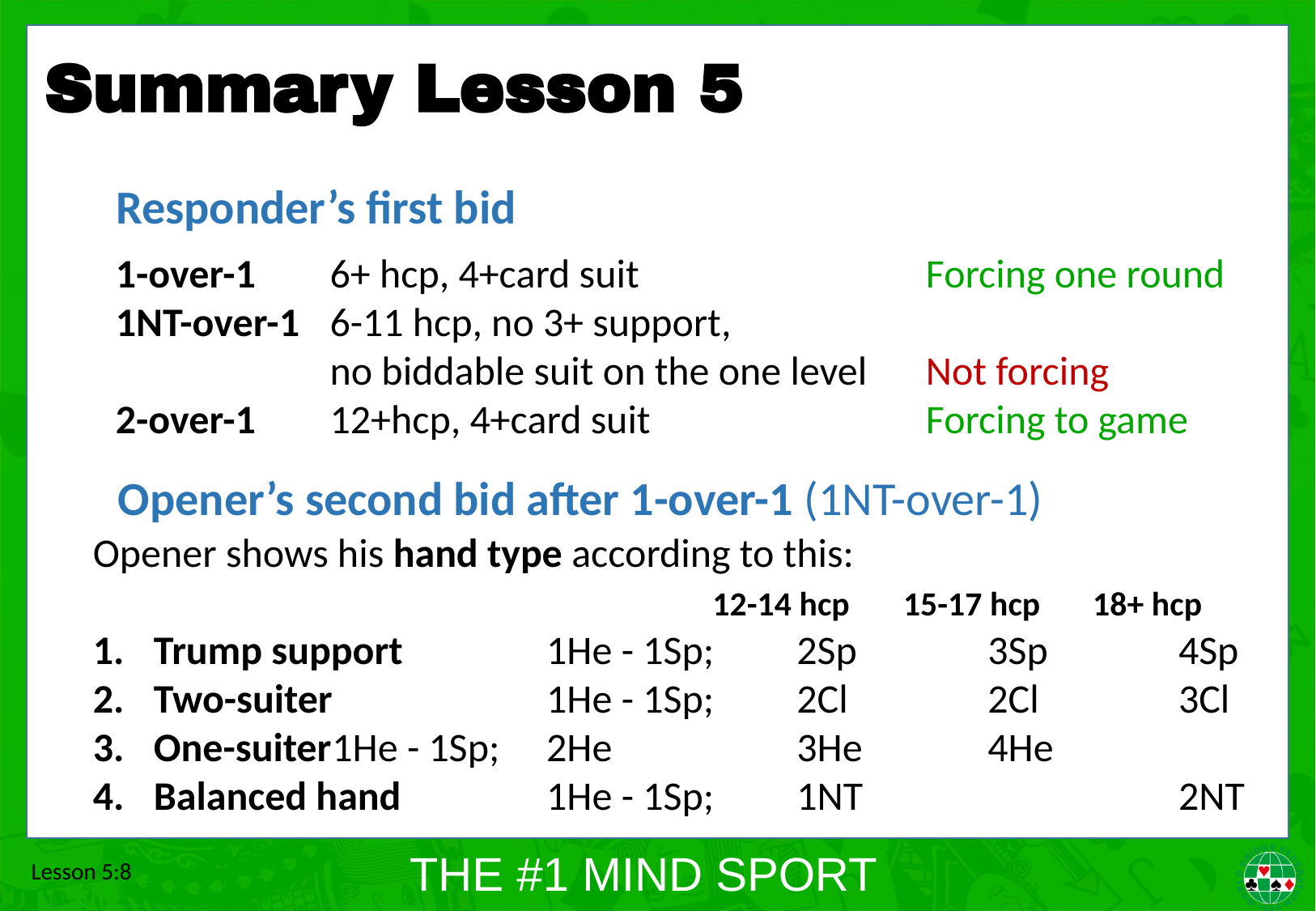

# Summary Lesson 5
Responder’s first bid
1-over-1	6+ hcp, 4+card suit	Forcing one round
1NT-over-1 	6-11 hcp, no 3+ support,
	no biddable suit on the one level	Not forcing
2-over-1	12+hcp, 4+card suit	Forcing to game

Opener’s second bid after 1-over-1 (1NT-over-1)
Opener shows his hand type according to this:
		12-14 hcp	15-17 hcp 	18+ hcp
Trump support	1He - 1Sp; 	2Sp	3Sp	4Sp
Two-suiter	1He - 1Sp; 	2Cl	2Cl	3Cl
One-suiter	1He - 1Sp; 	2He	3He	4He
Balanced hand	1He - 1Sp; 	1NT		2NT